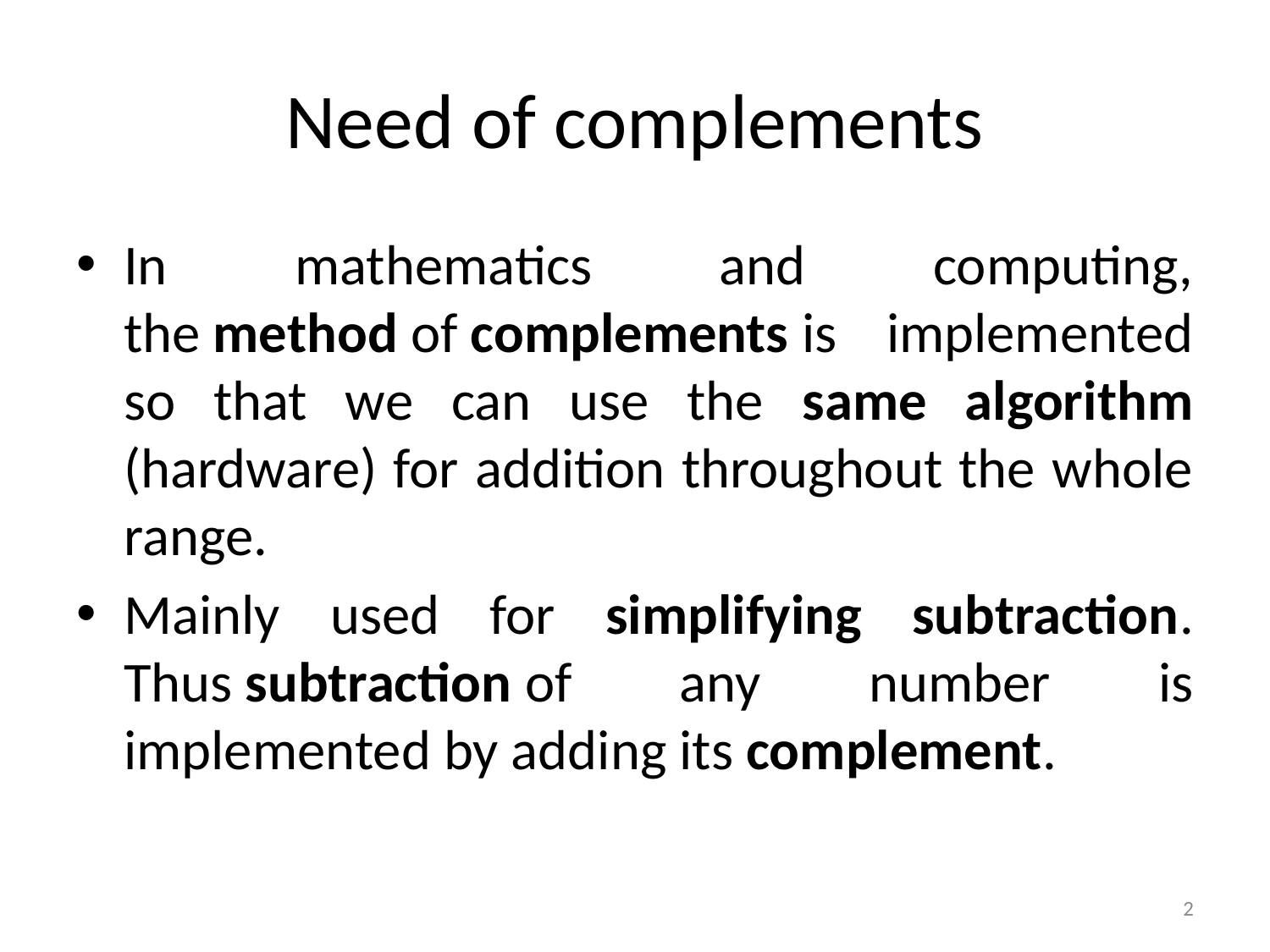

# Need of complements
In mathematics and computing, the method of complements is implemented so that we can use the same algorithm (hardware) for addition throughout the whole range.
Mainly used for simplifying subtraction. Thus subtraction of any number is implemented by adding its complement.
2